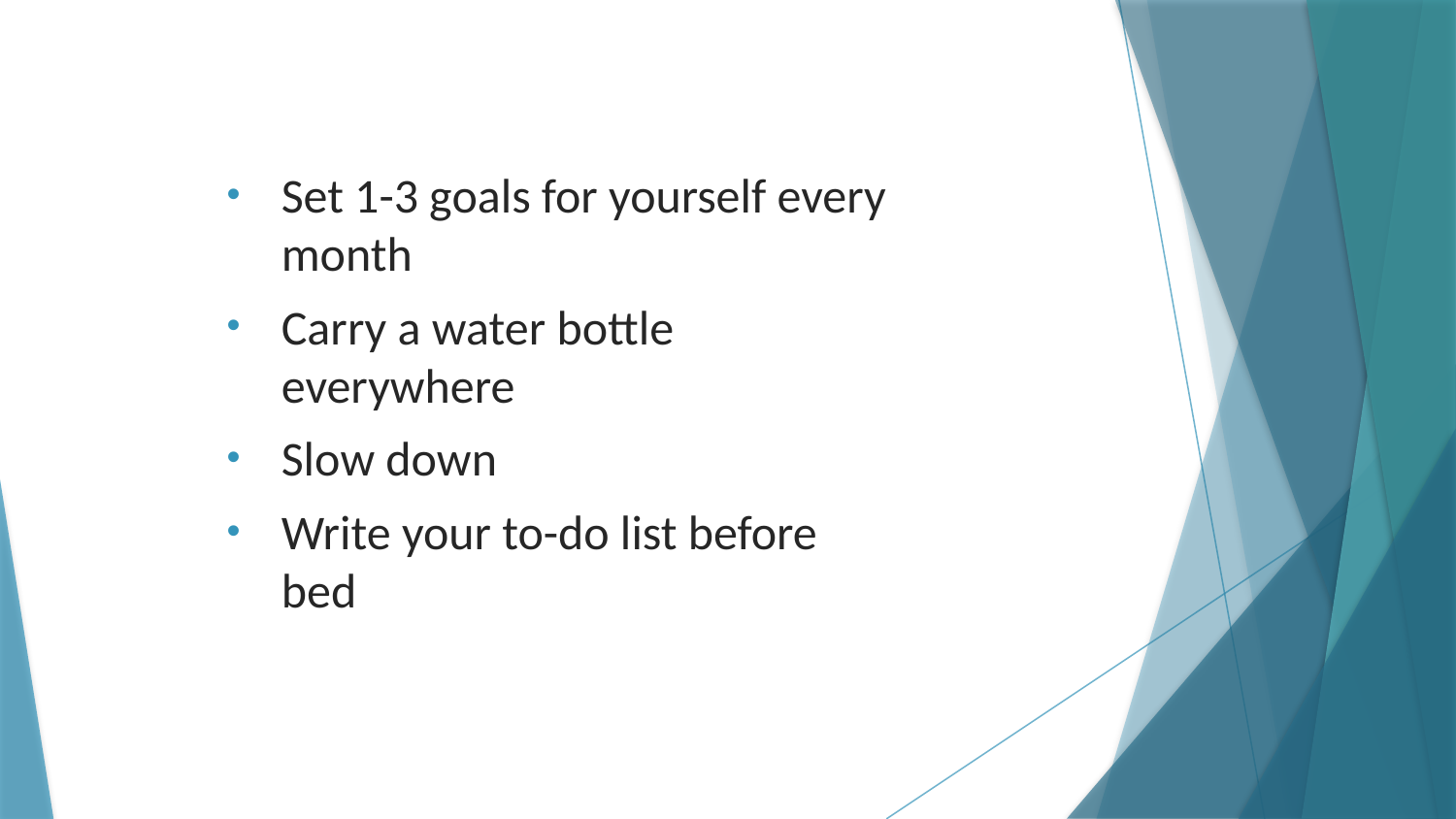

Set 1-3 goals for yourself every month
Carry a water bottle everywhere
Slow down
Write your to-do list before bed